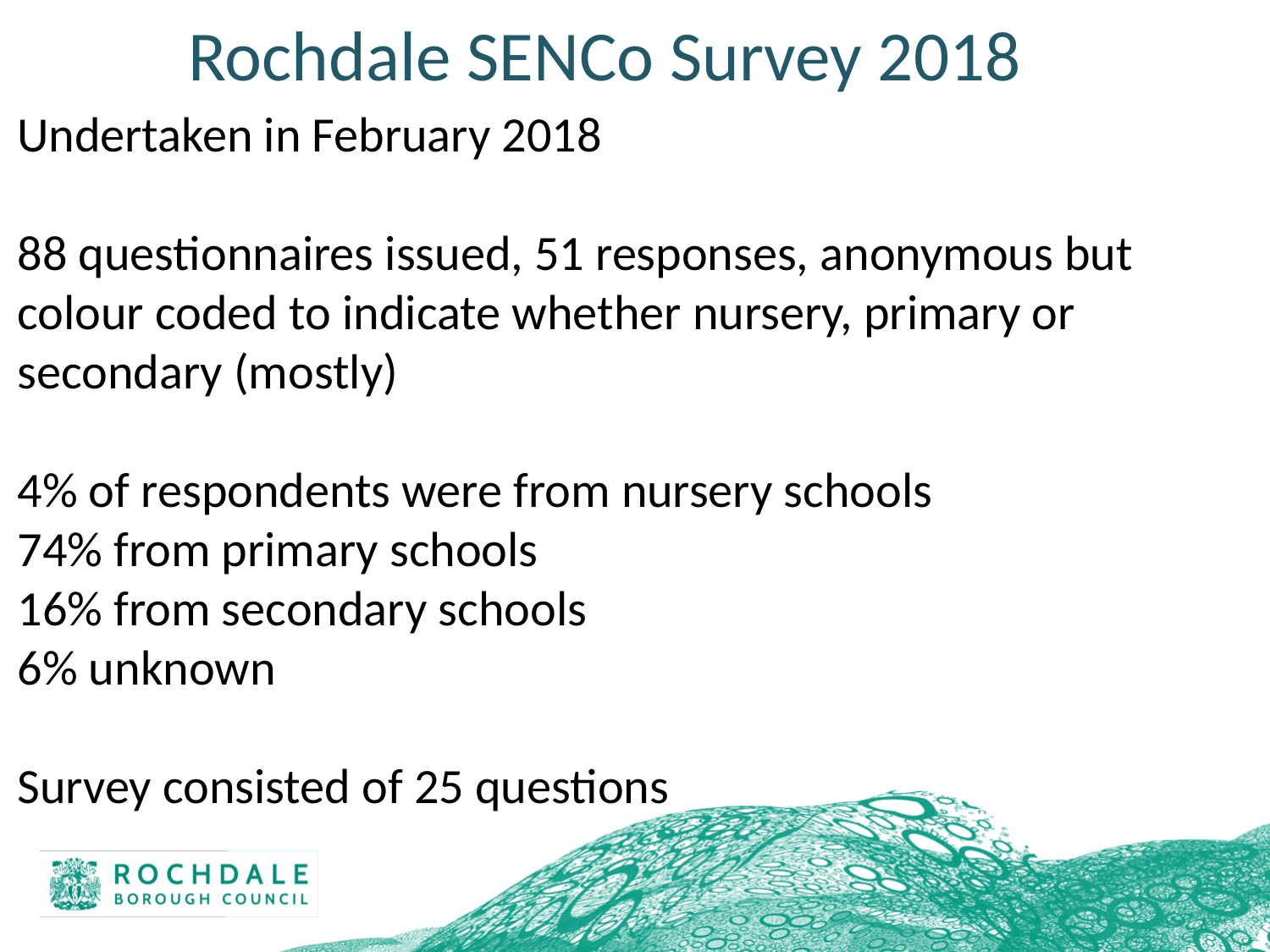

Rochdale SENCo Survey 2018
Undertaken in February 2018

88 questionnaires issued, 51 responses, anonymous but colour coded to indicate whether nursery, primary or secondary (mostly)

4% of respondents were from nursery schools
74% from primary schools
16% from secondary schools
6% unknown

Survey consisted of 25 questions